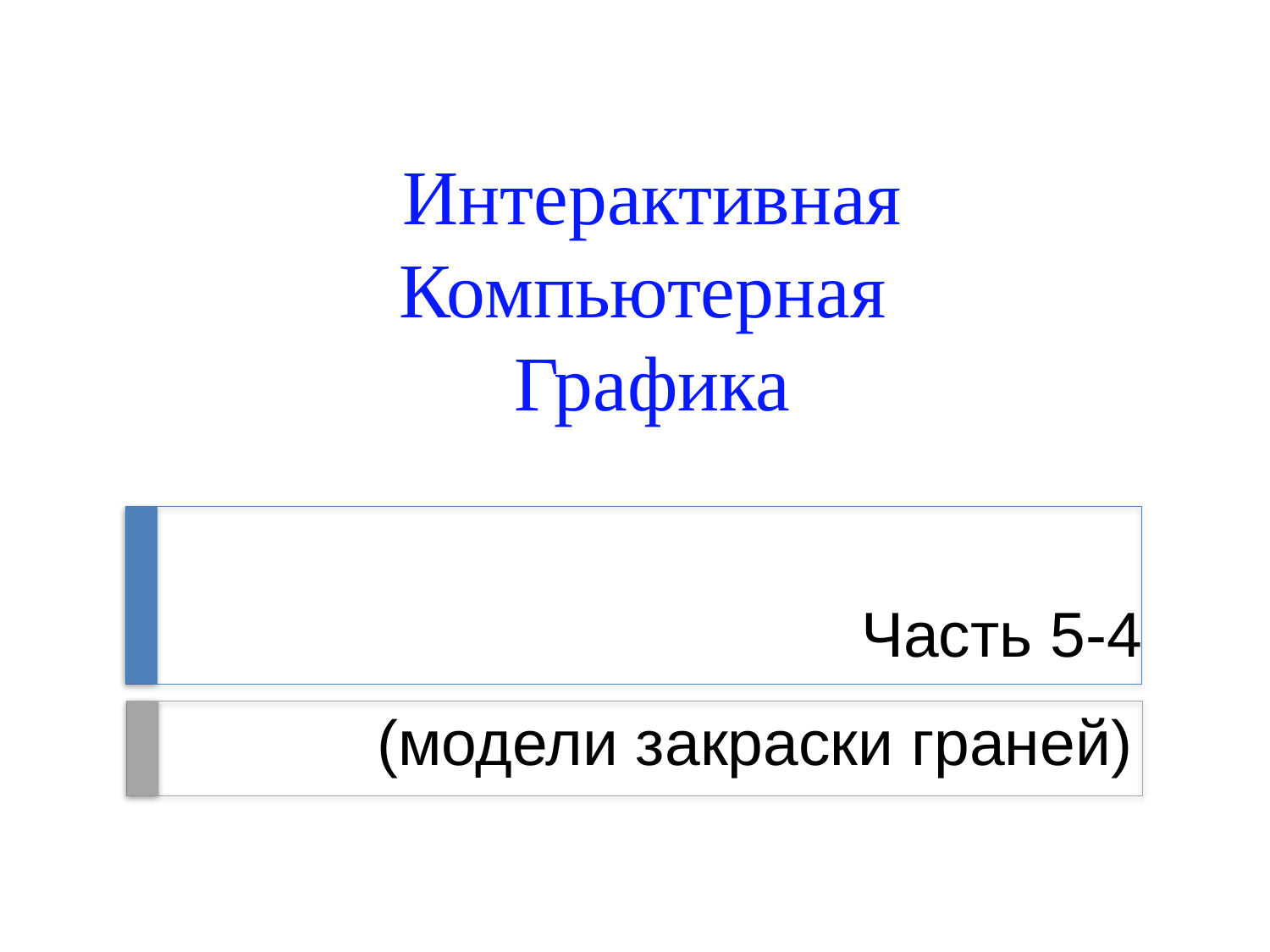

Интерактивная
Компьютерная
Графика
Часть 5-4
# (модели закраски граней)